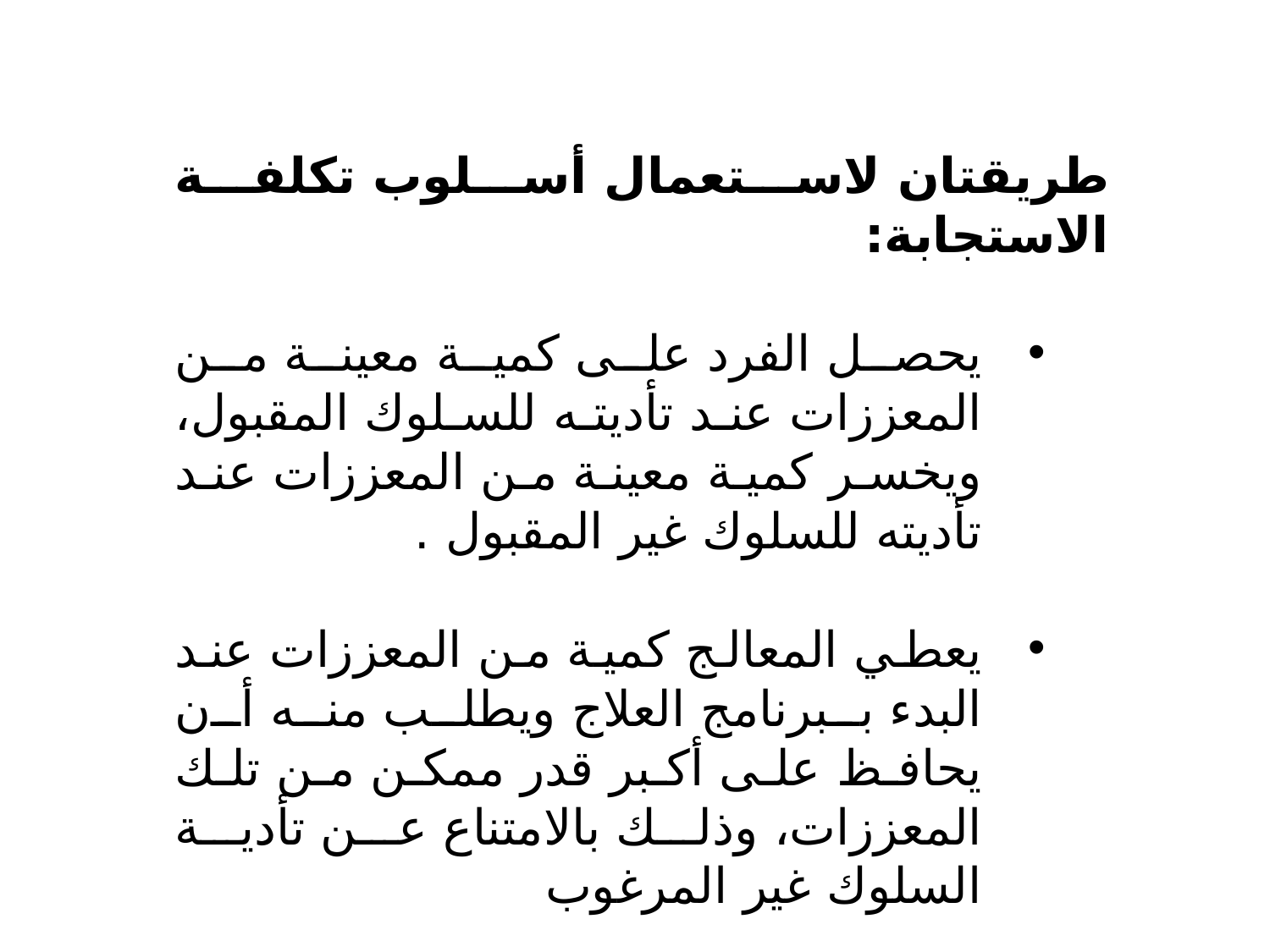

طريقتان لاستعمال أسلوب تكلفة الاستجابة:

يحصل الفرد على كمية معينة من المعززات عند تأديته للسلوك المقبول، ويخسر كمية معينة من المعززات عند تأديته للسلوك غير المقبول .

يعطي المعالج كمية من المعززات عند البدء ببرنامج العلاج ويطلب منه أن يحافظ على أكبر قدر ممكن من تلك المعززات، وذلك بالامتناع عن تأدية السلوك غير المرغوب